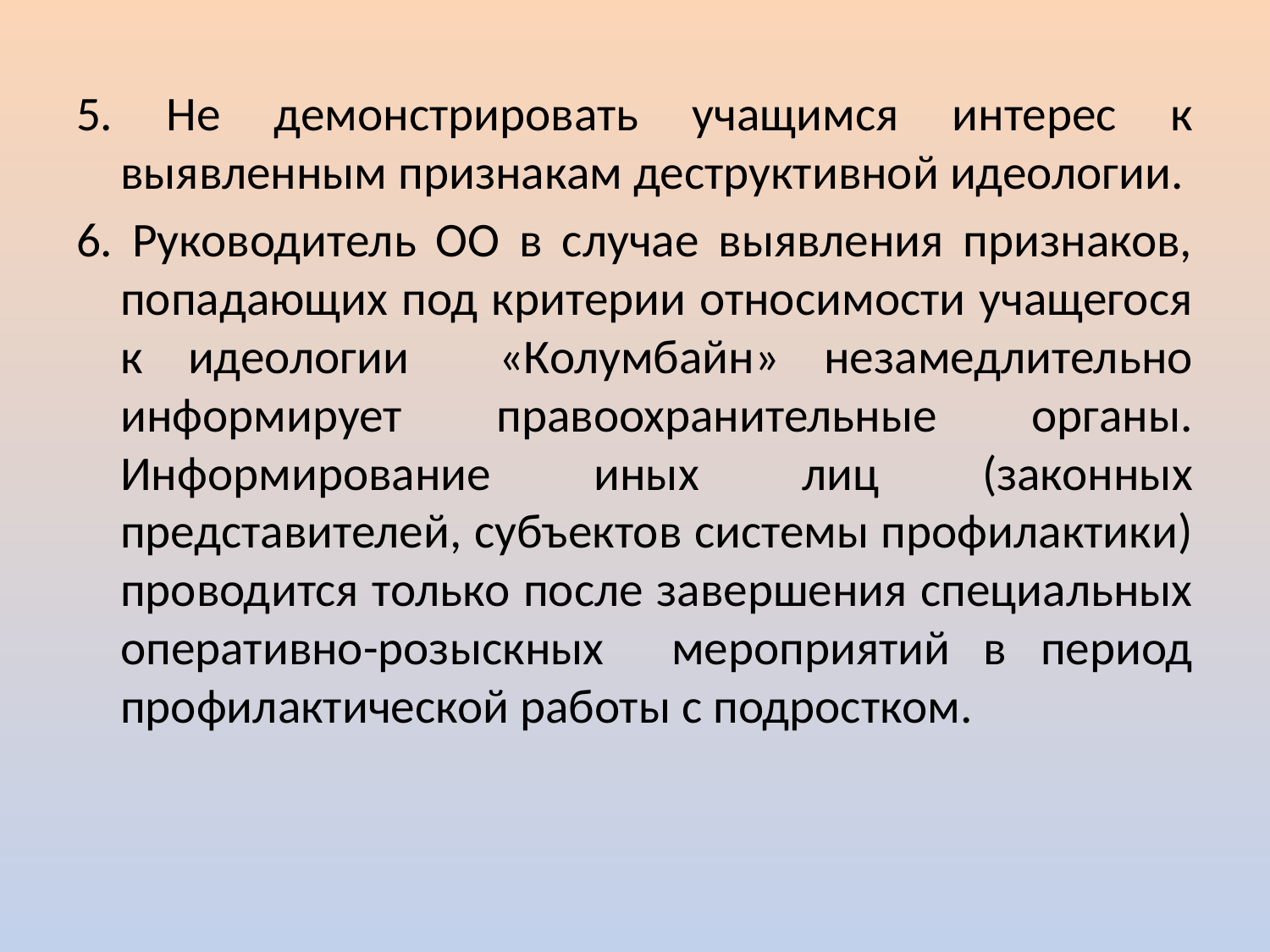

5. Не демонстрировать учащимся интерес к выявленным признакам деструктивной идеологии.
6. Руководитель ОО в случае выявления признаков, попадающих под критерии относимости учащегося к идеологии  «Колумбайн» незамедлительно информирует правоохранительные органы. Информирование иных лиц (законных представителей, субъектов системы профилактики) проводится только после завершения специальных оперативно-розыскных  мероприятий в период профилактической работы с подростком.